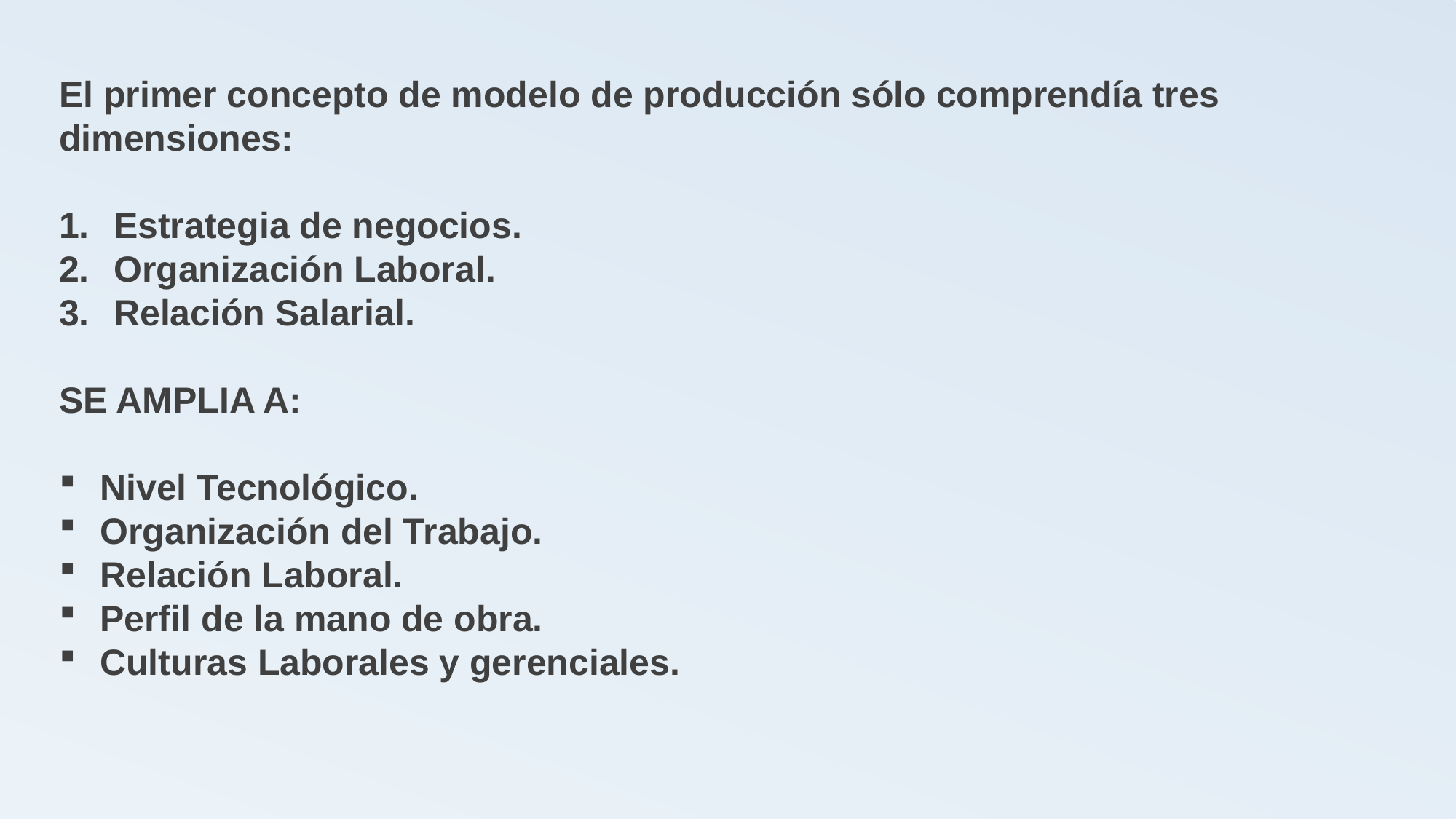

El primer concepto de modelo de producción sólo comprendía tres dimensiones:

Estrategia de negocios.
Organización Laboral.
Relación Salarial.

SE AMPLIA A:

Nivel Tecnológico.
Organización del Trabajo.
Relación Laboral.
Perfil de la mano de obra.
Culturas Laborales y gerenciales.